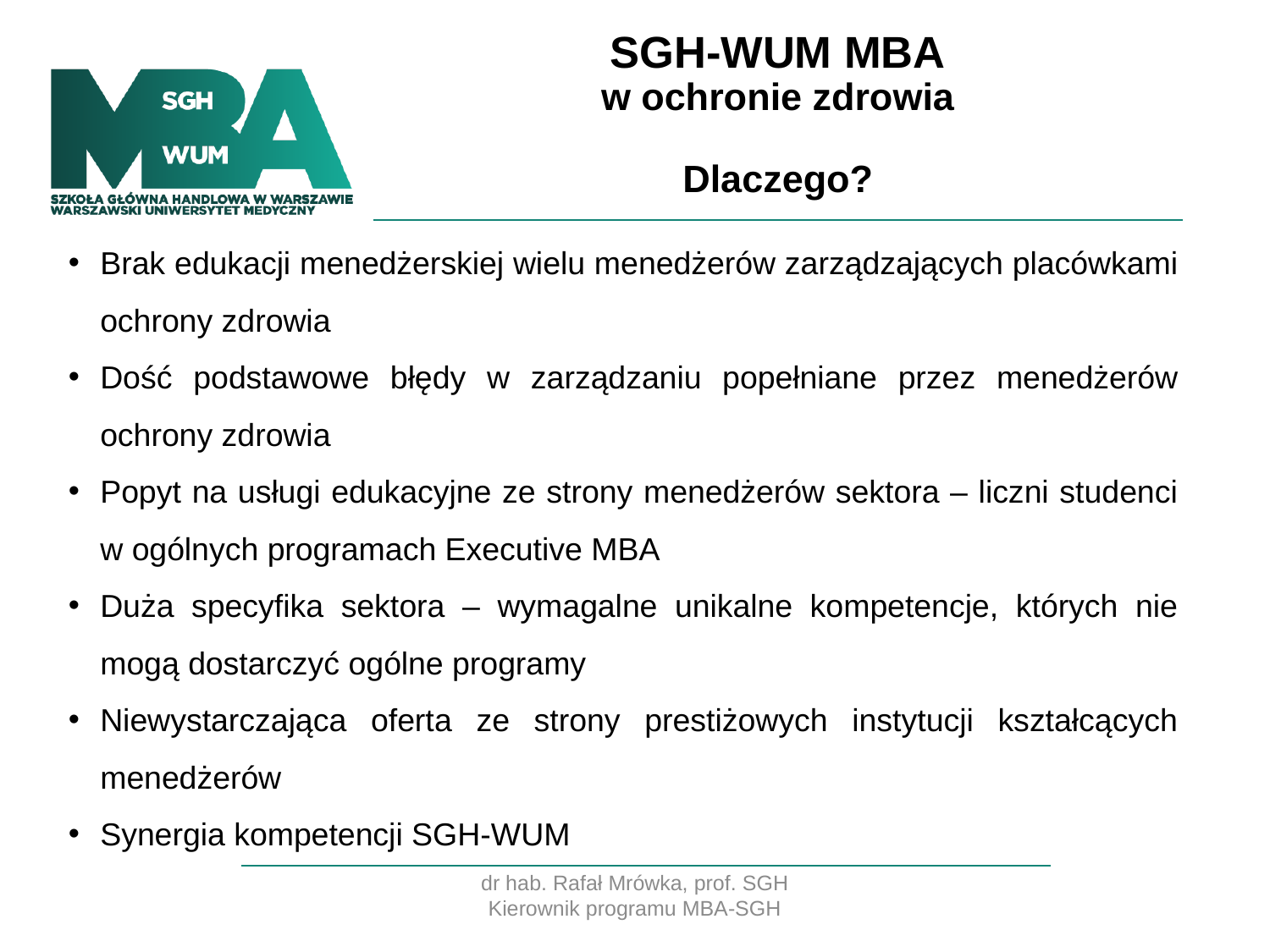

# SGH-WUM MBA w ochronie zdrowia Dlaczego?
Brak edukacji menedżerskiej wielu menedżerów zarządzających placówkami ochrony zdrowia
Dość podstawowe błędy w zarządzaniu popełniane przez menedżerów ochrony zdrowia
Popyt na usługi edukacyjne ze strony menedżerów sektora – liczni studenci w ogólnych programach Executive MBA
Duża specyfika sektora – wymagalne unikalne kompetencje, których nie mogą dostarczyć ogólne programy
Niewystarczająca oferta ze strony prestiżowych instytucji kształcących menedżerów
Synergia kompetencji SGH-WUM

dr hab. Rafał Mrówka, prof. SGH
Kierownik programu MBA-SGH